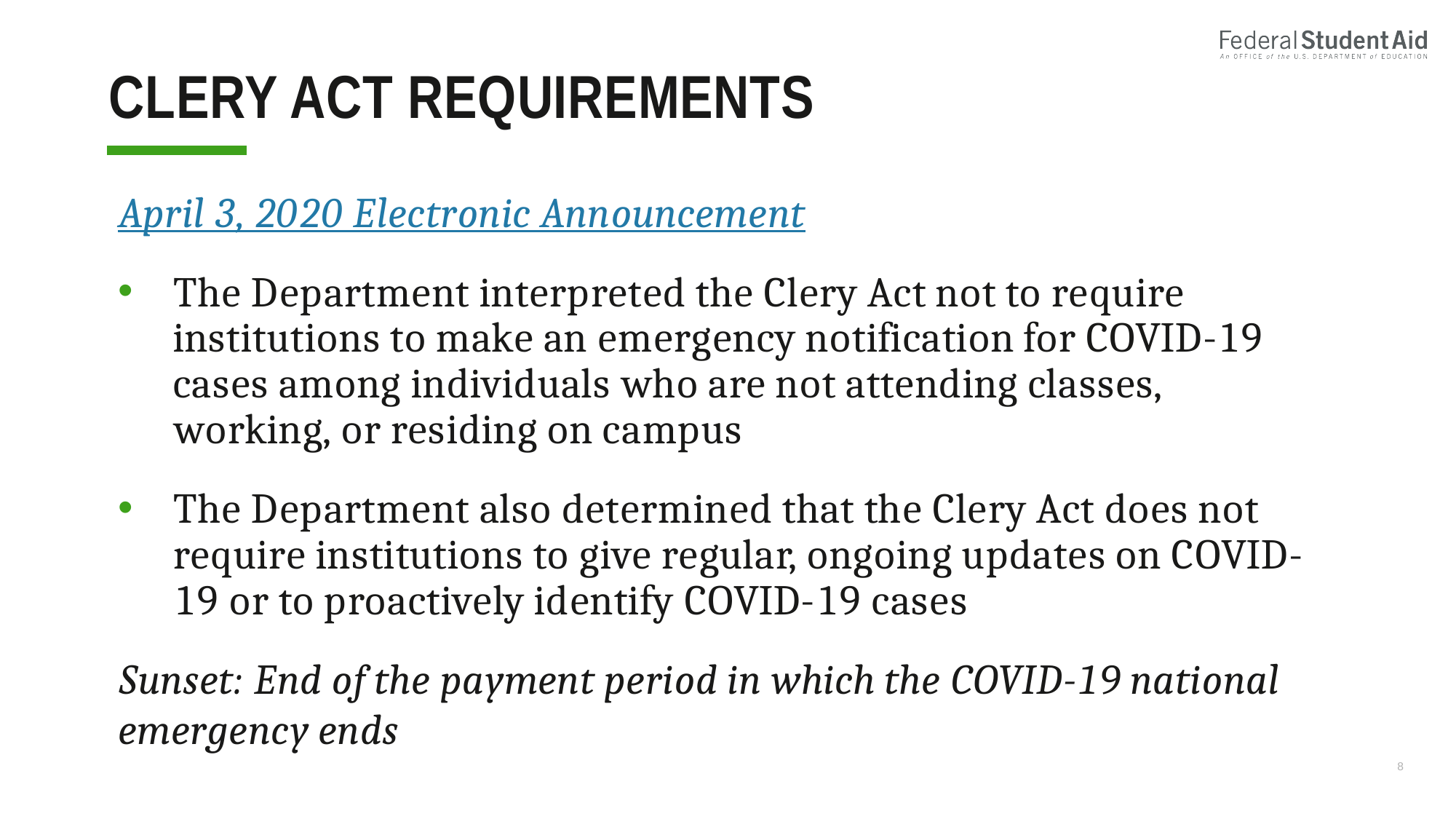

# Clery act requirements
April 3, 2020 Electronic Announcement
The Department interpreted the Clery Act not to require institutions to make an emergency notification for COVID-19 cases among individuals who are not attending classes, working, or residing on campus
The Department also determined that the Clery Act does not require institutions to give regular, ongoing updates on COVID-19 or to proactively identify COVID-19 cases
Sunset: End of the payment period in which the COVID-19 national emergency ends

8